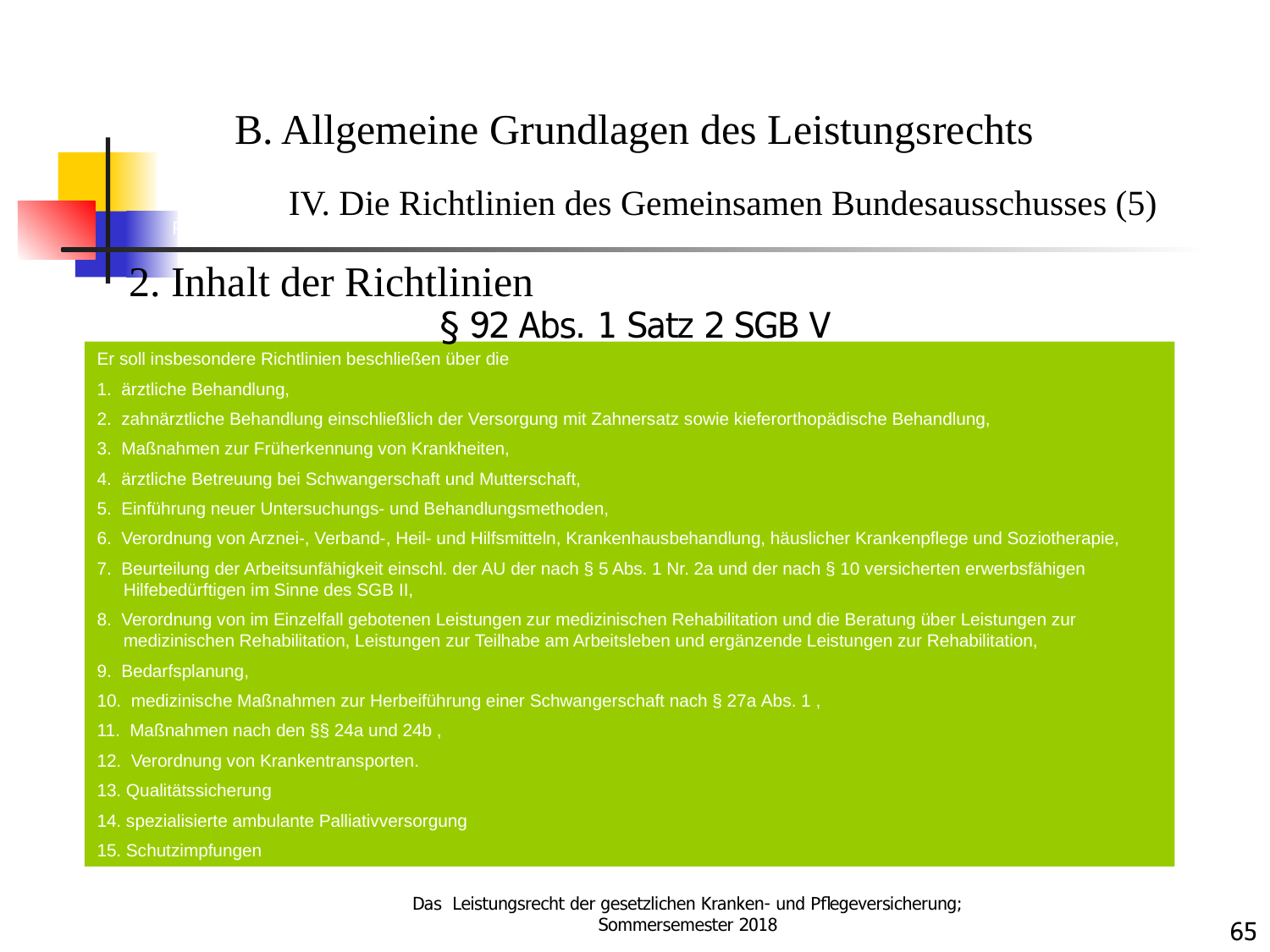

Richtlinien 5
B. Allgemeine Grundlagen des Leistungsrechts
	IV. Die Richtlinien des Gemeinsamen Bundesausschusses (5)
2. Inhalt der Richtlinien
§ 92 Abs. 1 Satz 2 SGB V
Er soll insbesondere Richtlinien beschließen über die
1.  ärztliche Behandlung,
2.  zahnärztliche Behandlung einschließlich der Versorgung mit Zahnersatz sowie kieferorthopädische Behandlung,
3.  Maßnahmen zur Früherkennung von Krankheiten,
4.  ärztliche Betreuung bei Schwangerschaft und Mutterschaft,
5.  Einführung neuer Untersuchungs- und Behandlungsmethoden,
6.  Verordnung von Arznei-, Verband-, Heil- und Hilfsmitteln, Krankenhausbehandlung, häuslicher Krankenpflege und Soziotherapie,
7.  Beurteilung der Arbeitsunfähigkeit einschl. der AU der nach § 5 Abs. 1 Nr. 2a und der nach § 10 versicherten erwerbsfähigen Hilfebedürftigen im Sinne des SGB II,
8.  Verordnung von im Einzelfall gebotenen Leistungen zur medizinischen Rehabilitation und die Beratung über Leistungen zur medizinischen Rehabilitation, Leistungen zur Teilhabe am Arbeitsleben und ergänzende Leistungen zur Rehabilitation,
9.  Bedarfsplanung,
10.  medizinische Maßnahmen zur Herbeiführung einer Schwangerschaft nach § 27a Abs. 1 ,
11.  Maßnahmen nach den §§ 24a und 24b ,
12.  Verordnung von Krankentransporten.
13. Qualitätssicherung
14. spezialisierte ambulante Palliativversorgung
15. Schutzimpfungen
Das  Leistungsrecht der gesetzlichen Kranken- und Pflegeversicherung; Sommersemester 2018
65